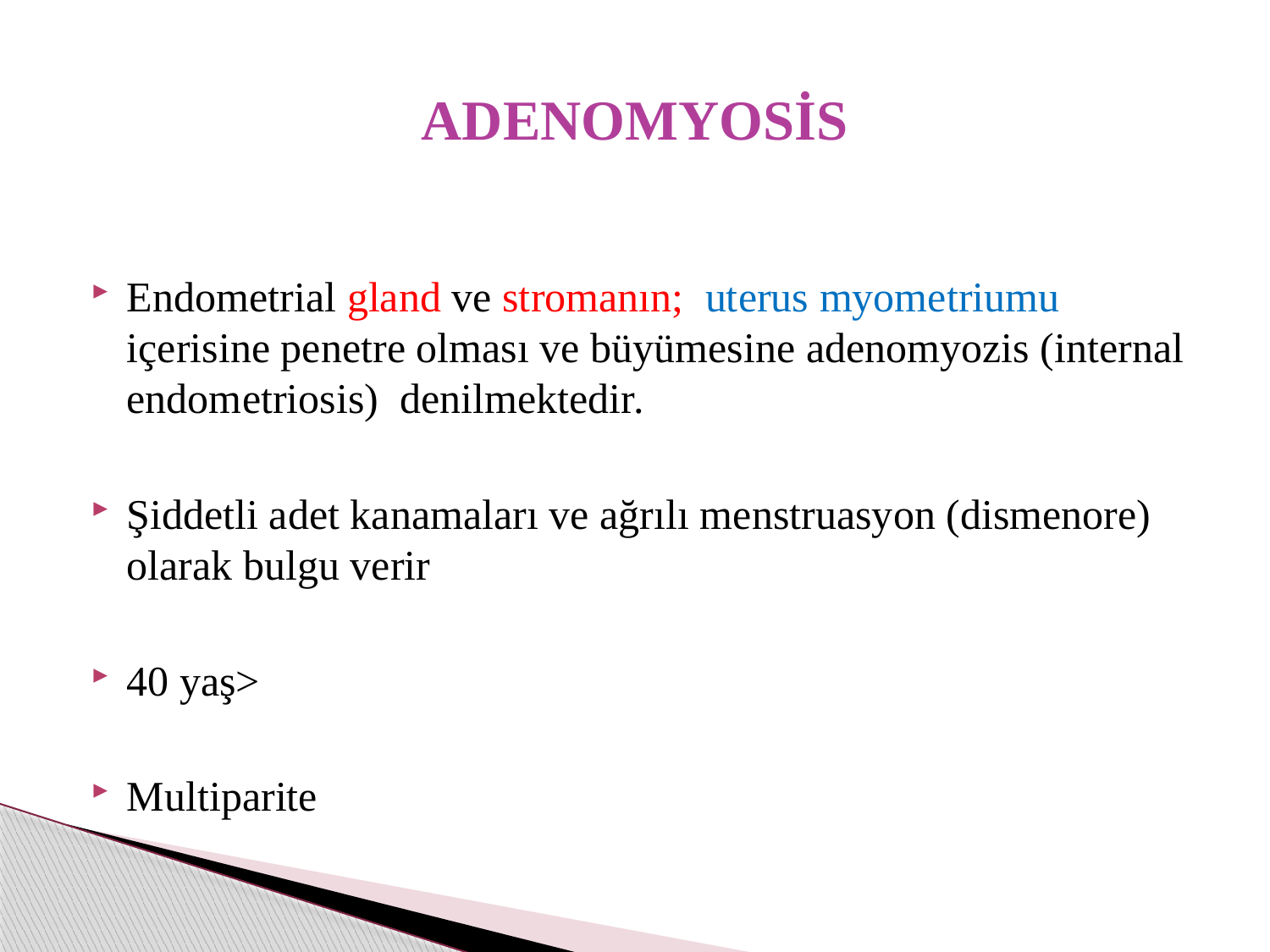

# ADENOMYOSİS

Endometrial gland ve stromanın;  uterus myometriumu içerisine penetre olması ve büyümesine adenomyozis (internal endometriosis)  denilmektedir.

Şiddetli adet kanamaları ve ağrılı menstruasyon (dismenore) olarak bulgu verir

40 yaş>

Multiparite